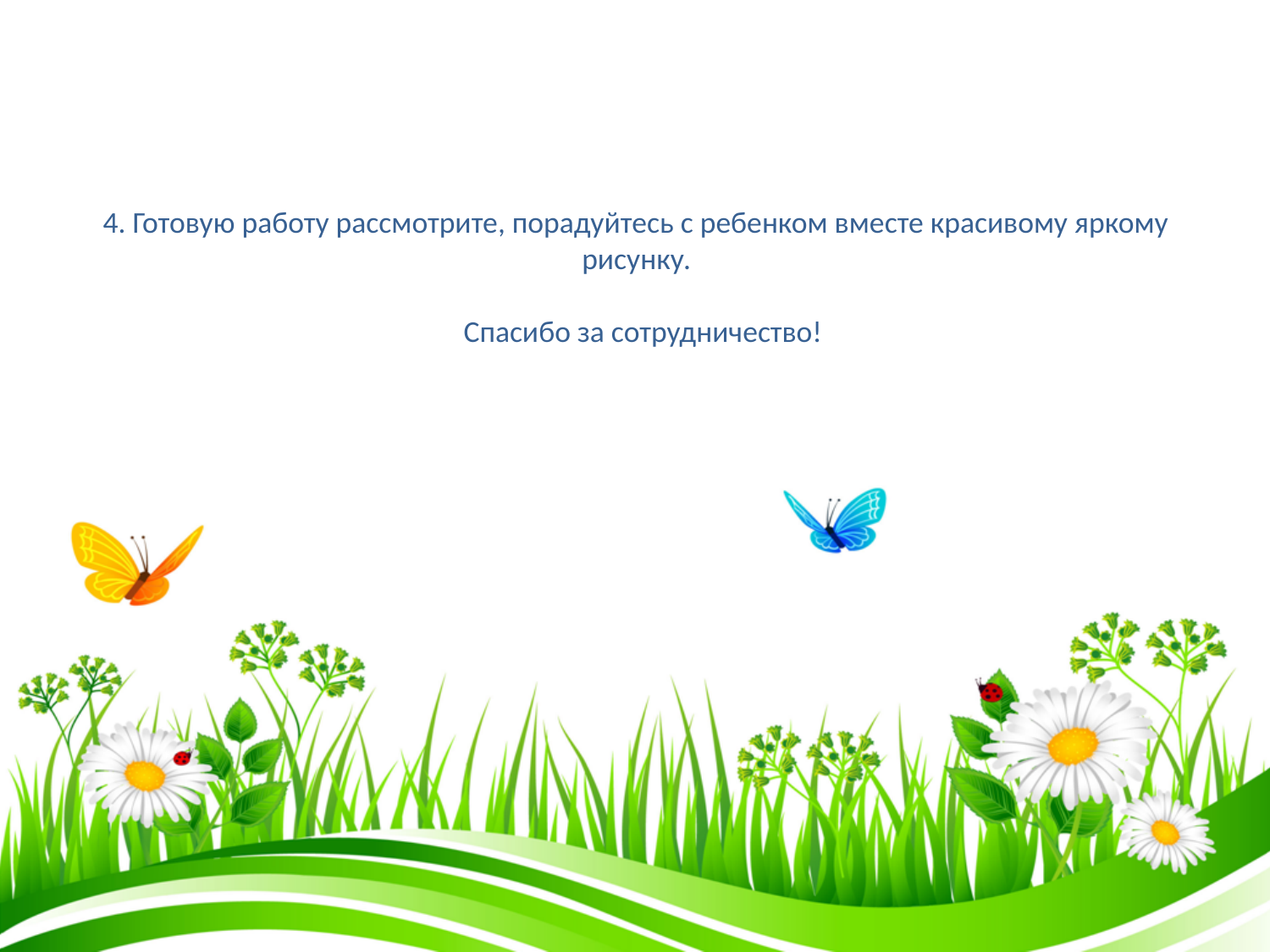

# 4. Готовую работу рассмотрите, порадуйтесь с ребенком вместе красивому яркому рисунку. Спасибо за сотрудничество!